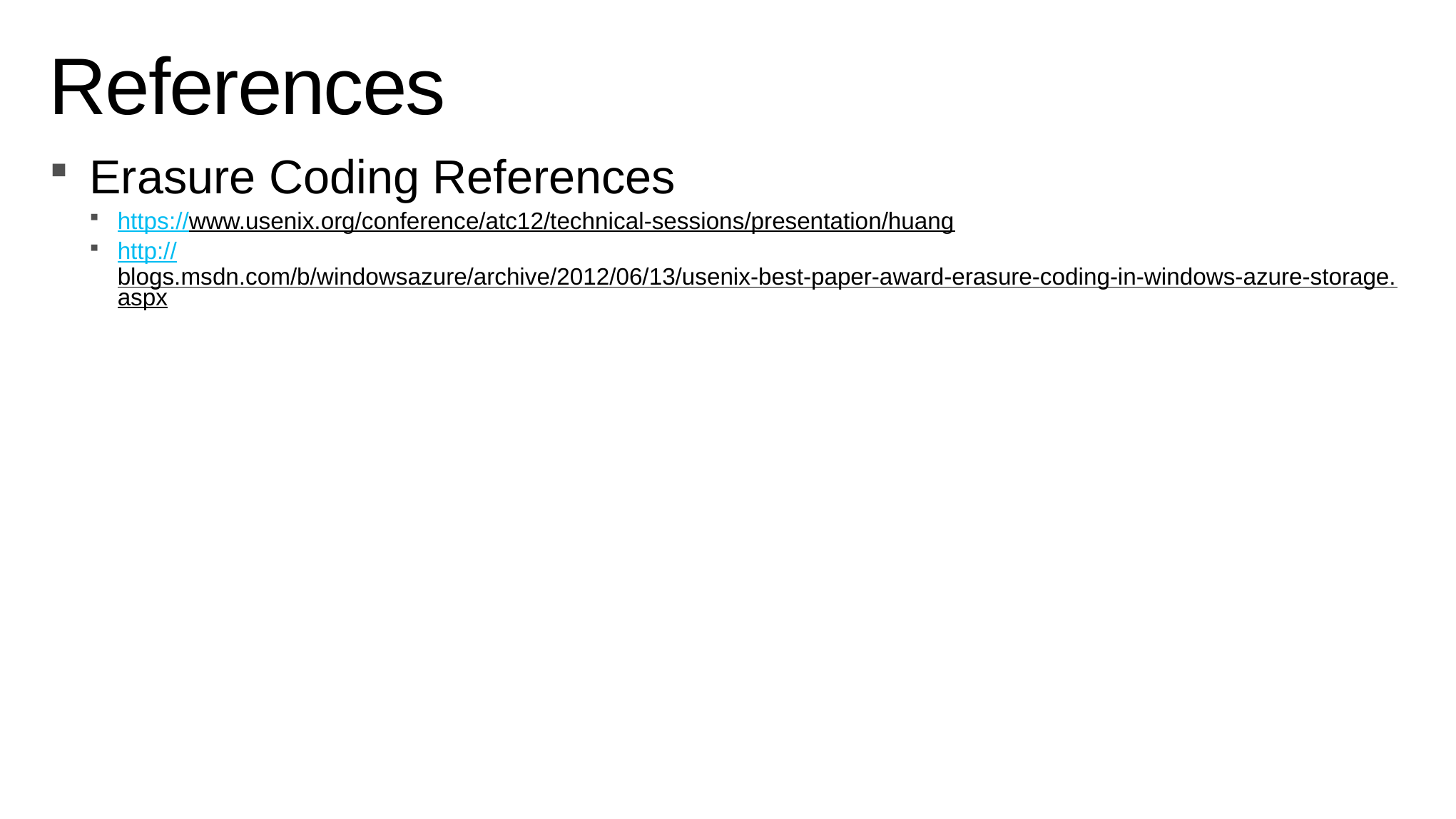

# References
Erasure Coding References
https://www.usenix.org/conference/atc12/technical-sessions/presentation/huang
http://blogs.msdn.com/b/windowsazure/archive/2012/06/13/usenix-best-paper-award-erasure-coding-in-windows-azure-storage.aspx